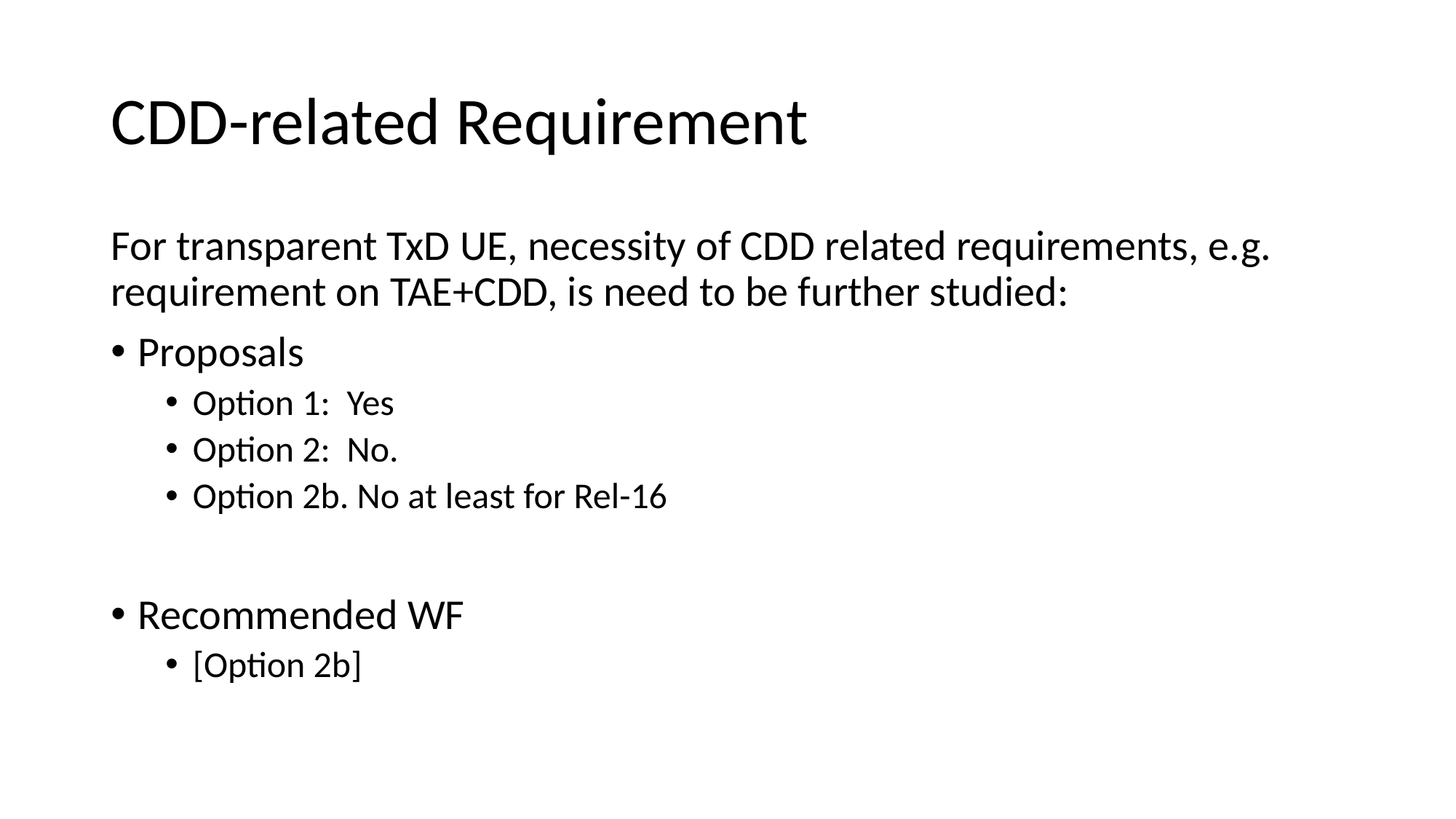

# CDD-related Requirement
For transparent TxD UE, necessity of CDD related requirements, e.g. requirement on TAE+CDD, is need to be further studied:
Proposals
Option 1:  Yes
Option 2:  No.
Option 2b. No at least for Rel-16

Recommended WF
[Option 2b]